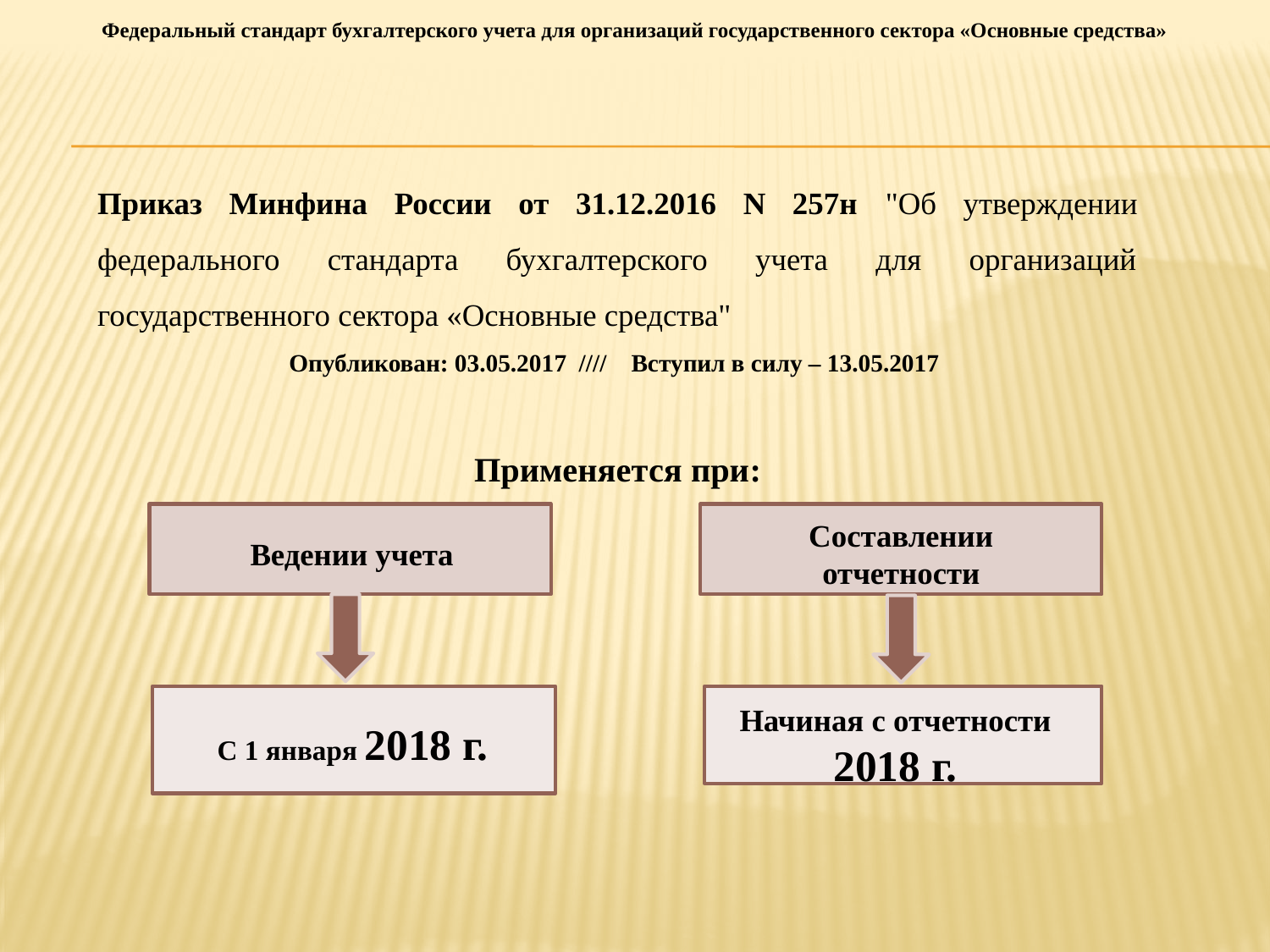

Федеральный стандарт бухгалтерского учета для организаций государственного сектора «Основные средства»
Приказ Минфина России от 31.12.2016 N 257н "Об утверждении федерального стандарта бухгалтерского учета для организаций государственного сектора «Основные средства"
Опубликован: 03.05.2017  ////    Вступил в силу – 13.05.2017

Применяется при:

Cоставлении отчетности
Ведении учета

Начиная с отчетности 2018 г.
С 1 января 2018 г.